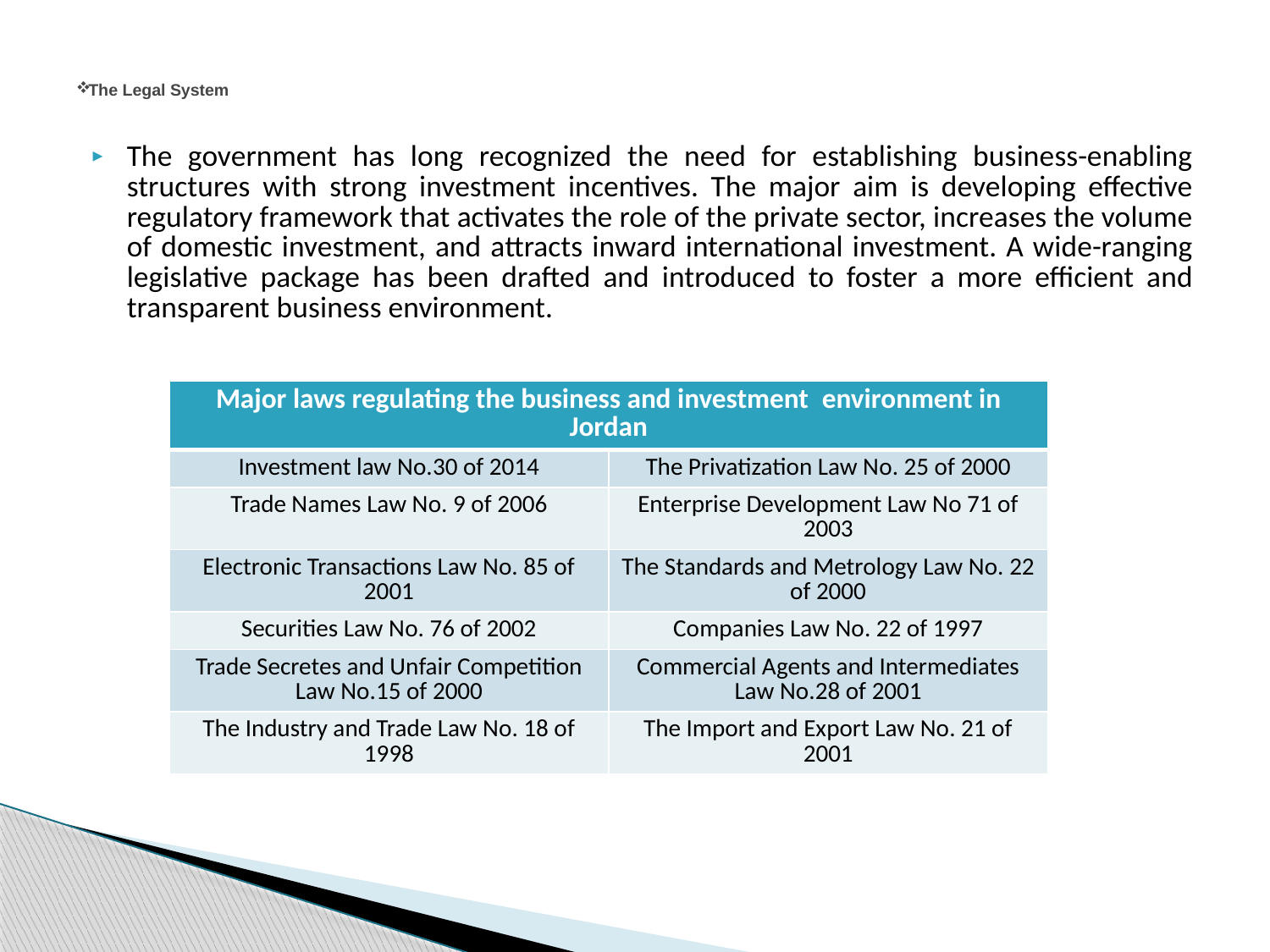

# The Legal System
The government has long recognized the need for establishing business-enabling structures with strong investment incentives. The major aim is developing effective regulatory framework that activates the role of the private sector, increases the volume of domestic investment, and attracts inward international investment. A wide-ranging legislative package has been drafted and introduced to foster a more efficient and transparent business environment.

| Major laws regulating the business and investment  environment in Jordan |  |
| --- | --- |
| Investment law No.30 of 2014 | The Privatization Law No. 25 of 2000 |
| Trade Names Law No. 9 of 2006 | Enterprise Development Law No 71 of 2003 |
| Electronic Transactions Law No. 85 of 2001 | The Standards and Metrology Law No. 22 of 2000 |
| Securities Law No. 76 of 2002 | Companies Law No. 22 of 1997 |
| Trade Secretes and Unfair Competition Law No.15 of 2000 | Commercial Agents and Intermediates Law No.28 of 2001 |
| The Industry and Trade Law No. 18 of 1998 | The Import and Export Law No. 21 of 2001 |